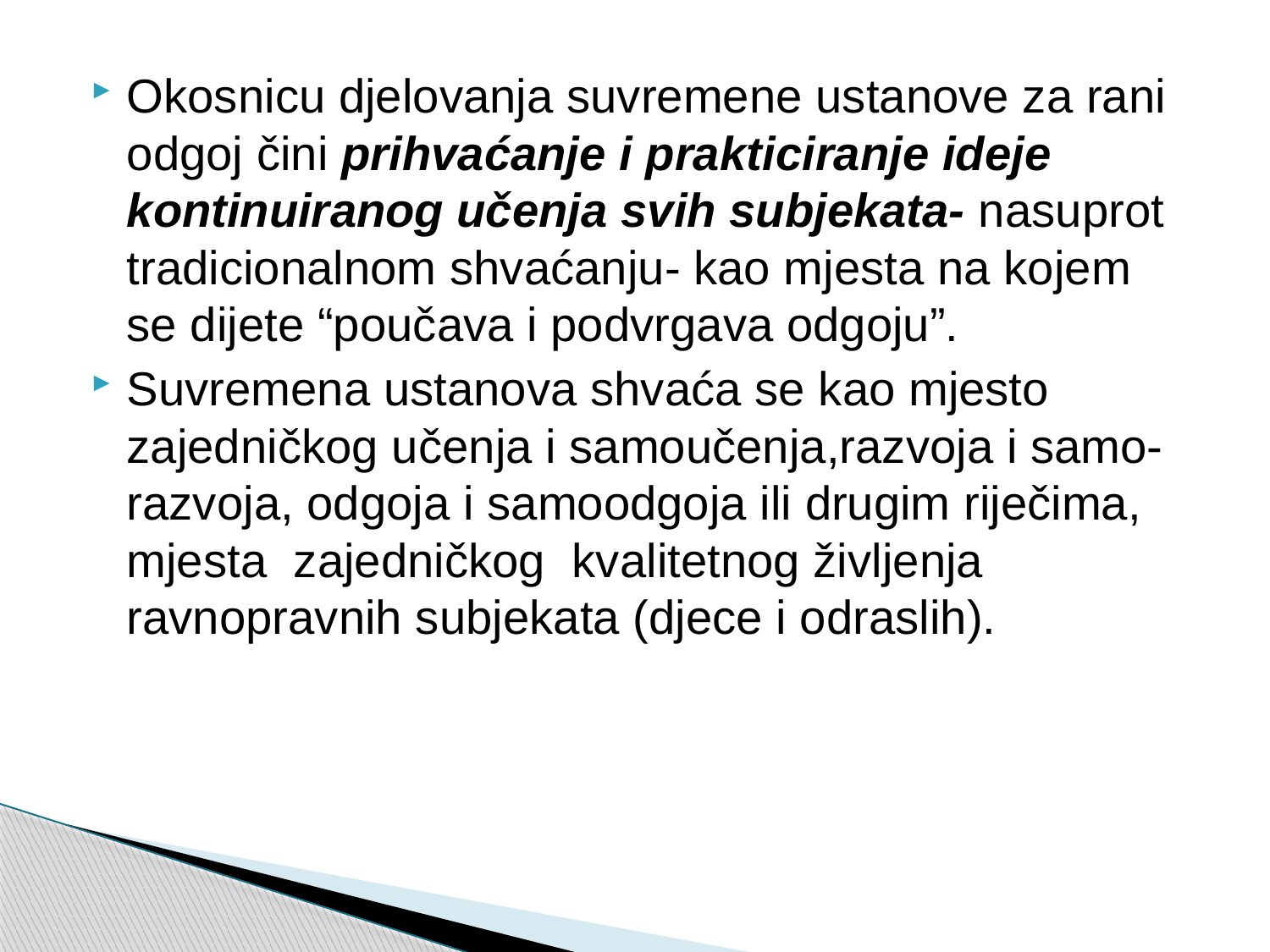

Okosnicu djelovanja suvremene ustanove za rani odgoj čini prihvaćanje i prakticiranje ideje kontinuiranog učenja svih subjekata- nasuprot tradicionalnom shvaćanju- kao mjesta na kojem se dijete “poučava i podvrgava odgoju”.
Suvremena ustanova shvaća se kao mjesto zajedničkog učenja i samoučenja,razvoja i samo-razvoja, odgoja i samoodgoja ili drugim riječima, mjesta  zajedničkog  kvalitetnog življenja ravnopravnih subjekata (djece i odraslih).